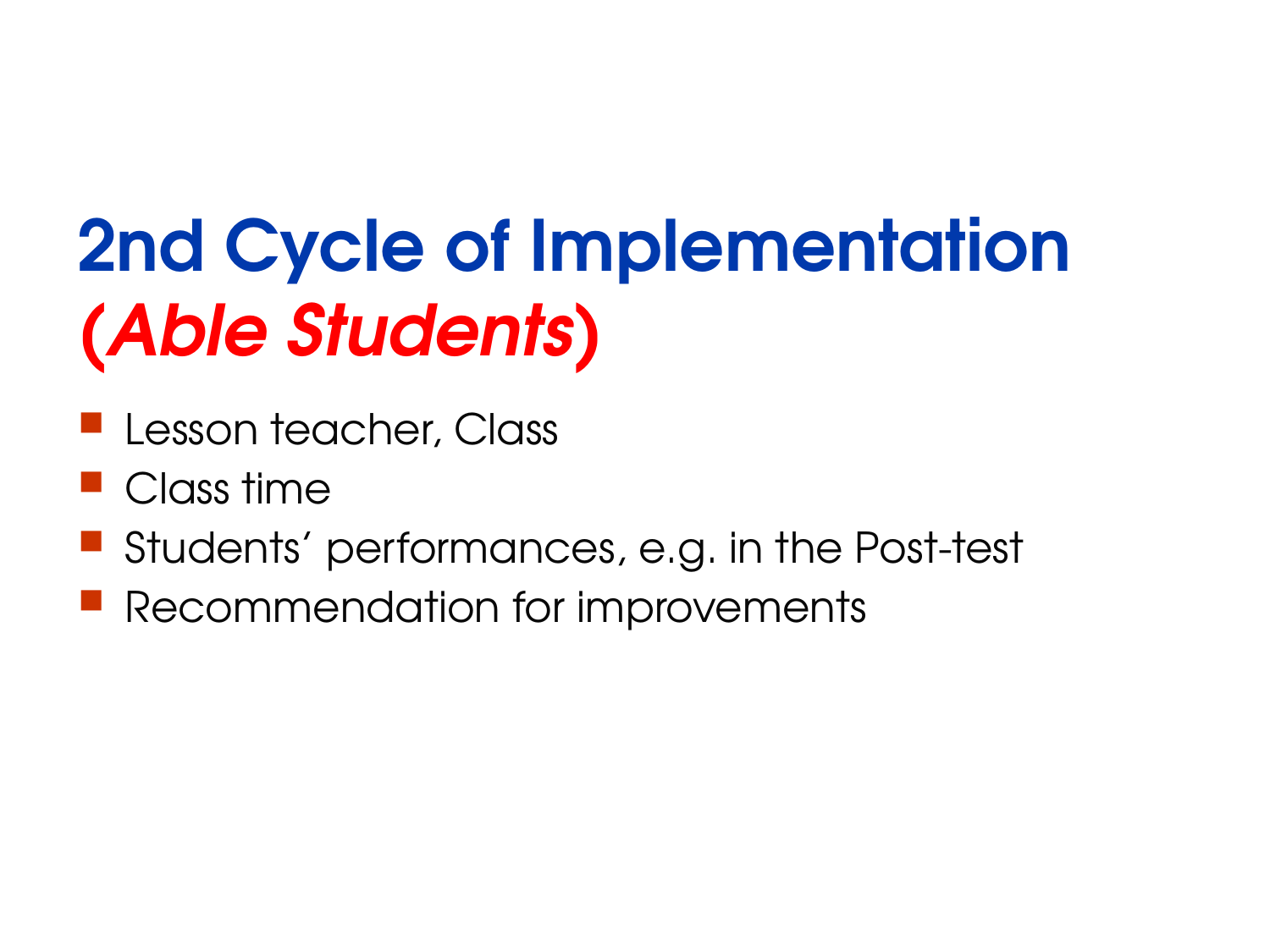

2nd Cycle of Implementation
(Able Students)
Lesson teacher, Class
Class time
Students’ performances, e.g. in the Post-test
Recommendation for improvements